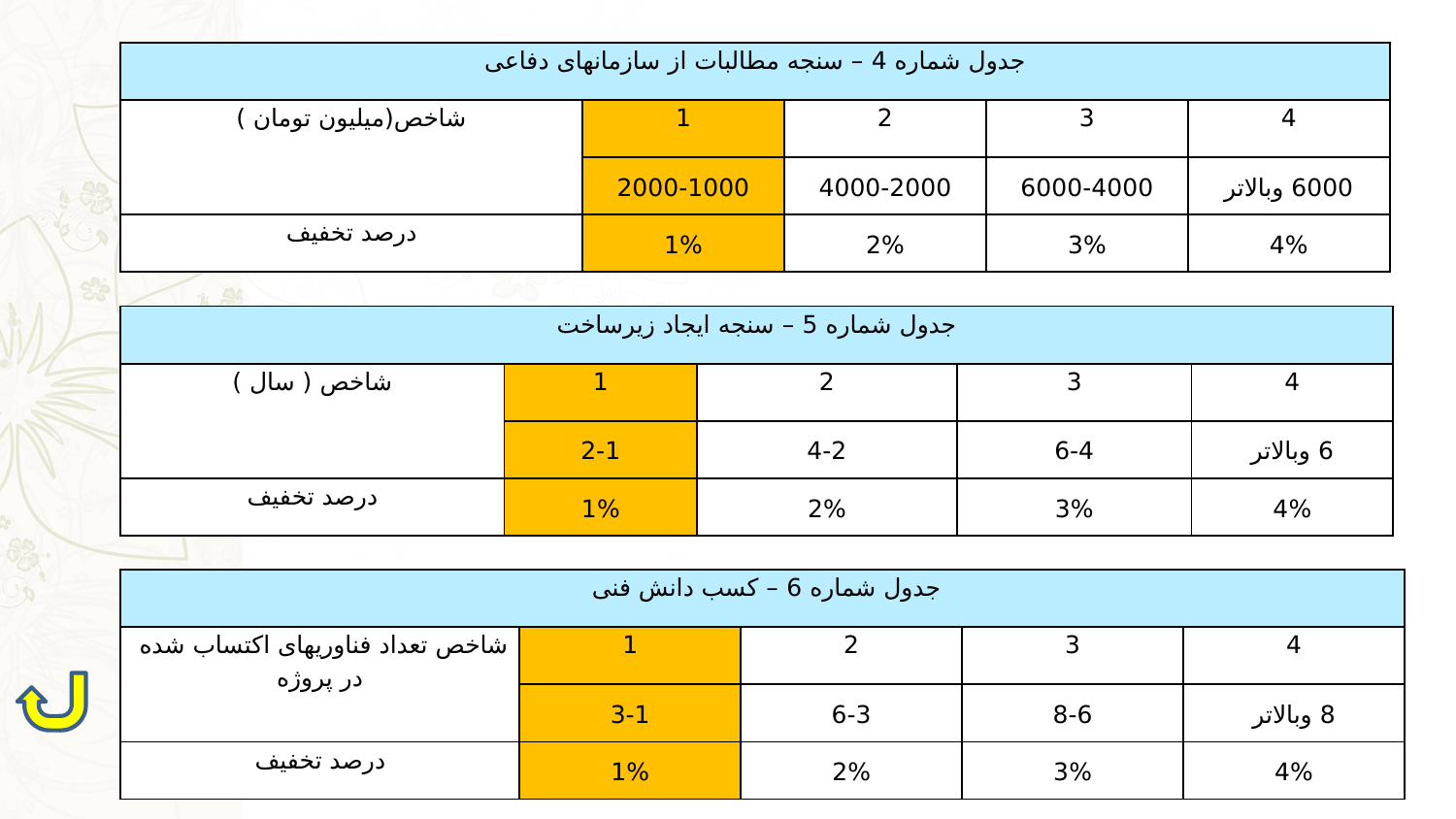

| جدول شماره 4 – سنجه مطالبات از سازمانهای دفاعی |  |  |  |  |
| --- | --- | --- | --- | --- |
| شاخص(میلیون تومان ) | 1 | 2 | 3 | 4 |
|  | 2000-1000 | 4000-2000 | 6000-4000 | 6000 وبالاتر |
| درصد تخفیف | 1% | 2% | 3% | 4% |
| جدول شماره 5 – سنجه ایجاد زیرساخت |  |  |  |  |
| --- | --- | --- | --- | --- |
| شاخص ( سال ) | 1 | 2 | 3 | 4 |
|  | 2-1 | 4-2 | 6-4 | 6 وبالاتر |
| درصد تخفیف | 1% | 2% | 3% | 4% |
| جدول شماره 6 – کسب دانش فنی |  |  |  |  |
| --- | --- | --- | --- | --- |
| شاخص تعداد فناوریهای اکتساب شده در پروژه | 1 | 2 | 3 | 4 |
|  | 3-1 | 6-3 | 8-6 | 8 وبالاتر |
| درصد تخفیف | 1% | 2% | 3% | 4% |